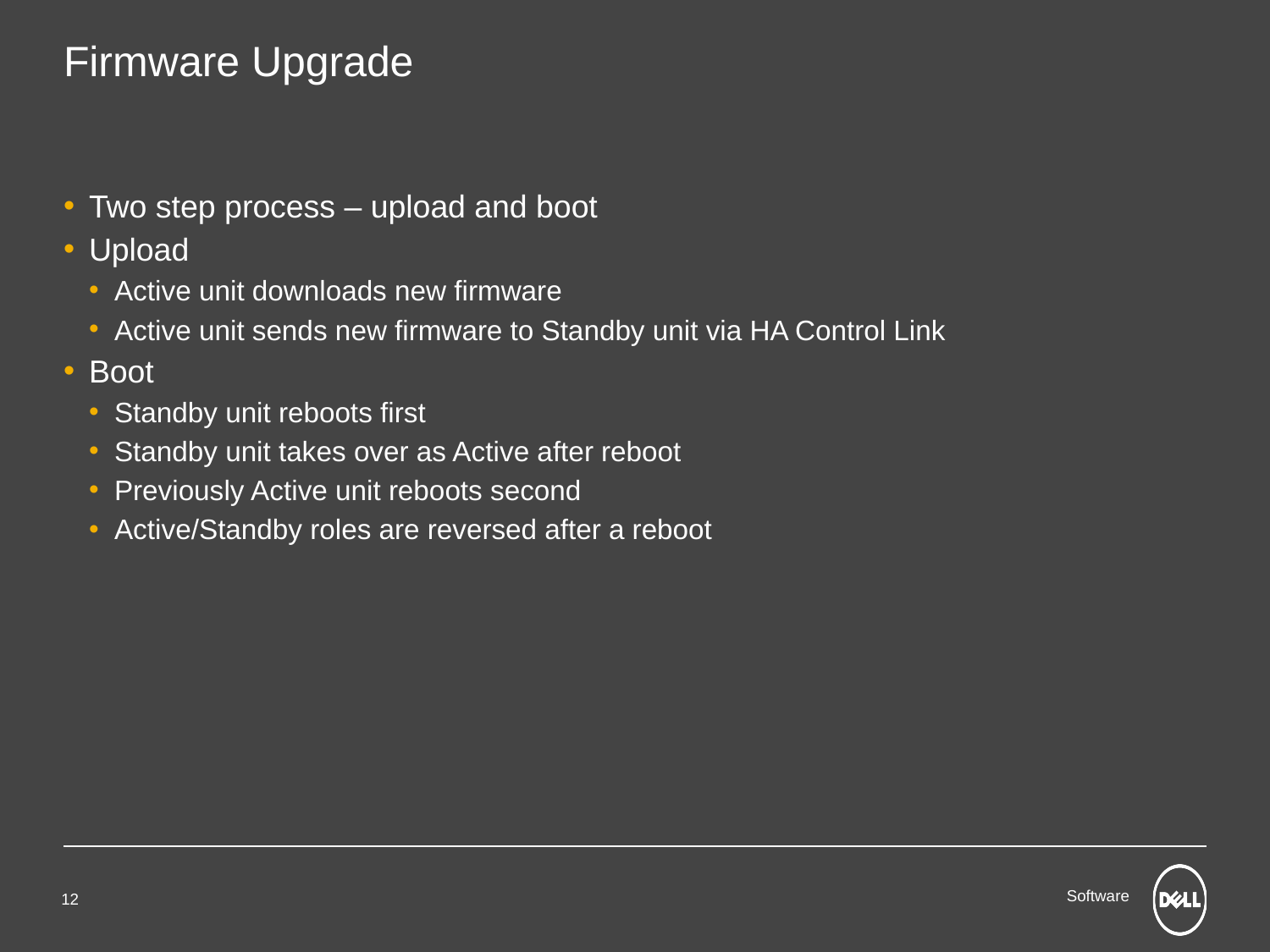

# Firmware Upgrade
Two step process – upload and boot
Upload
Active unit downloads new firmware
Active unit sends new firmware to Standby unit via HA Control Link
Boot
Standby unit reboots first
Standby unit takes over as Active after reboot
Previously Active unit reboots second
Active/Standby roles are reversed after a reboot